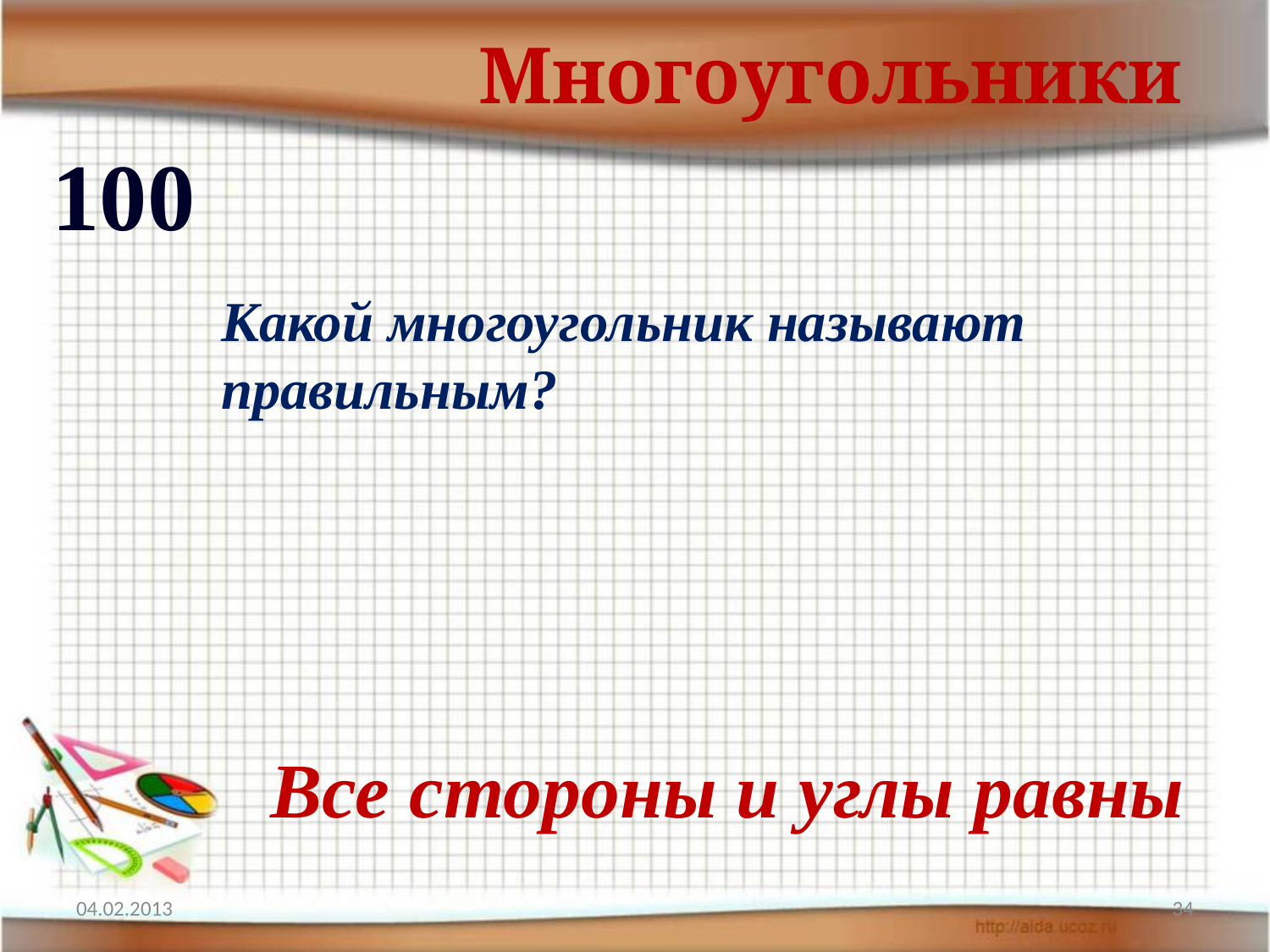

Многоугольники
100
Какой многоугольник называют правильным?
Все стороны и углы равны
04.02.2013
34